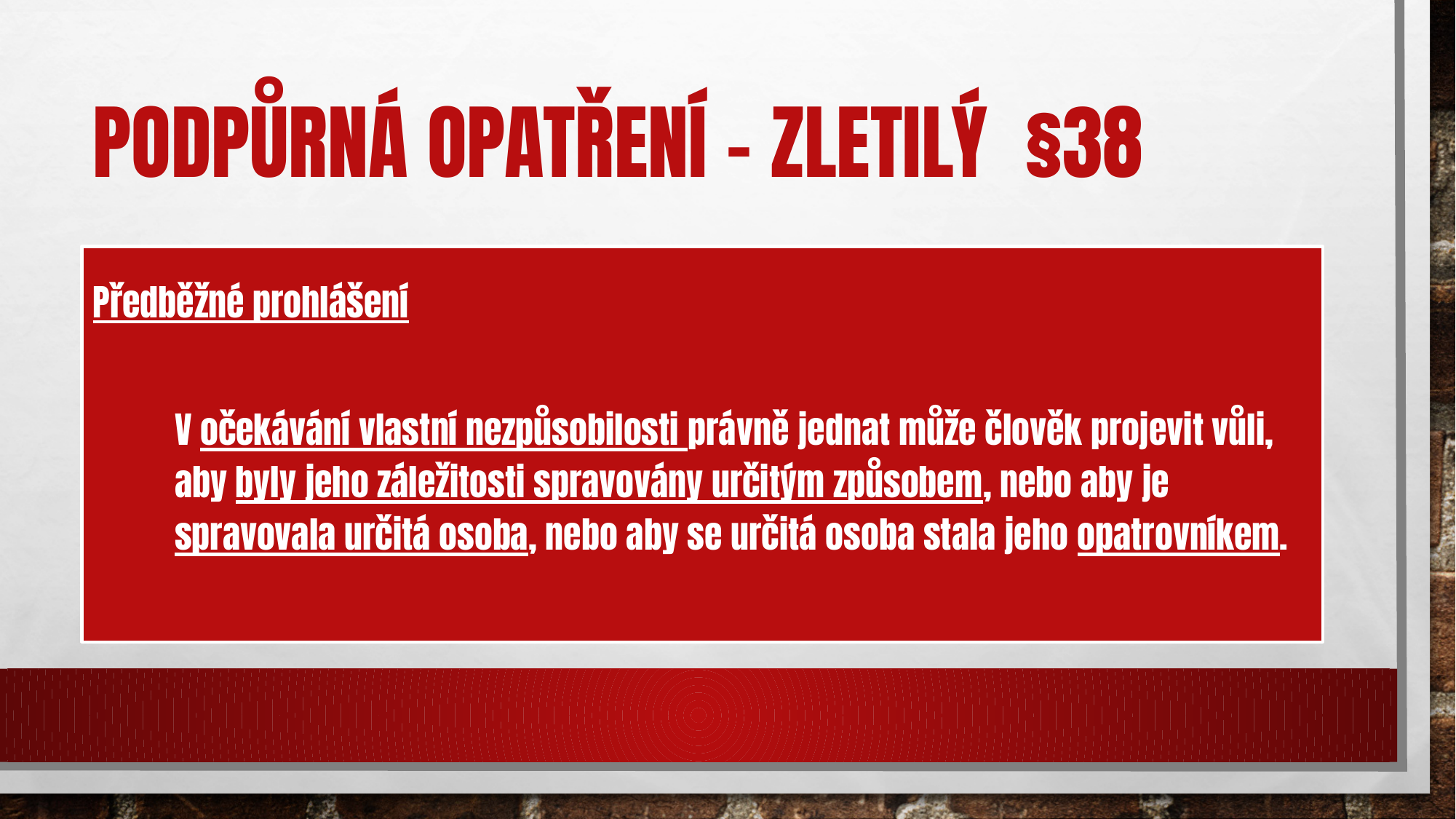

# PODPŮRNÁ OPATŘENÍ – ZLETILÝ  §38
Předběžné prohlášení

V očekávání vlastní nezpůsobilosti právně jednat může člověk projevit vůli, aby byly jeho záležitosti spravovány určitým způsobem, nebo aby je spravovala určitá osoba, nebo aby se určitá osoba stala jeho opatrovníkem.